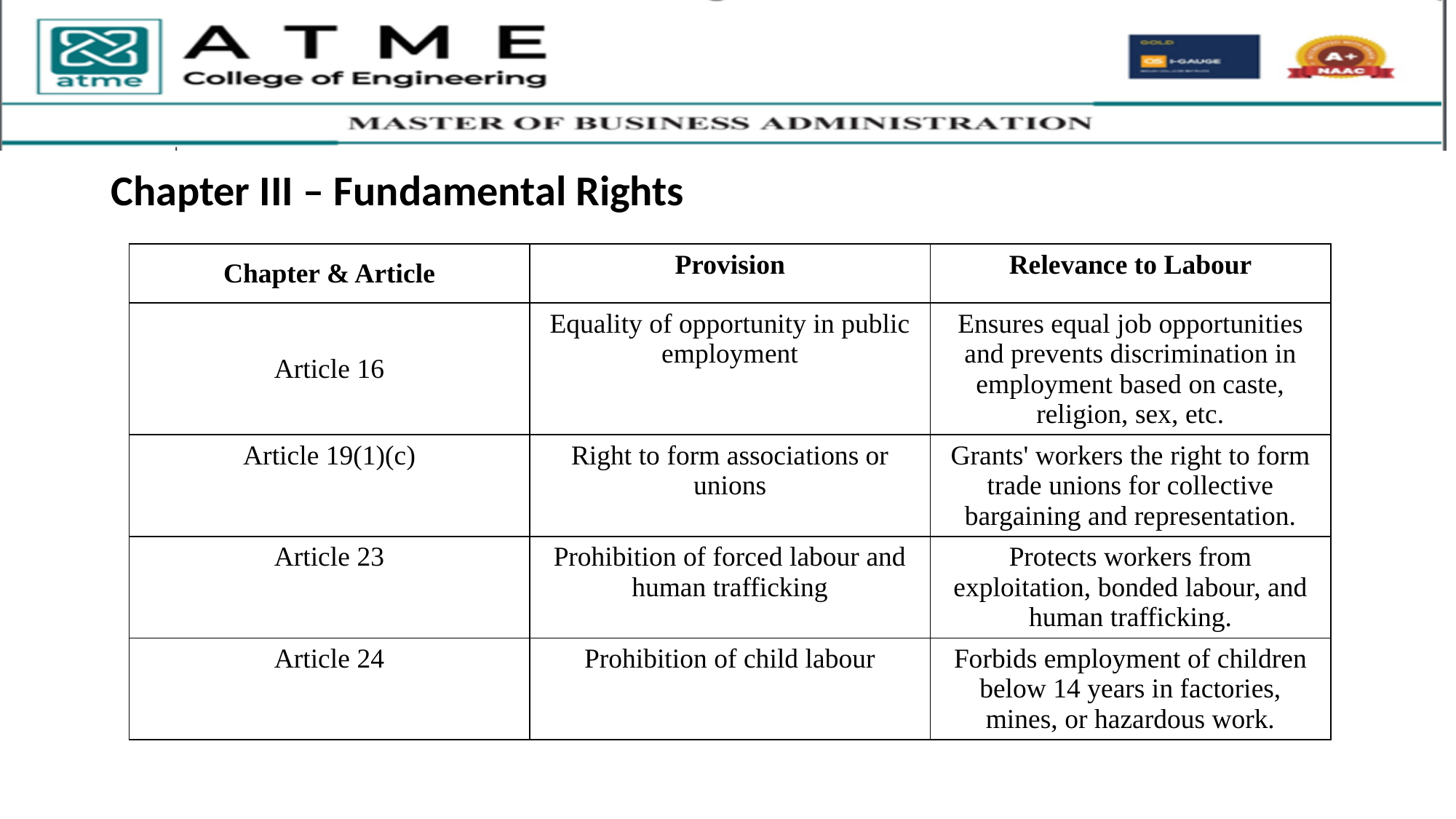

Chapter III – Fundamental Rights
| Chapter & Article | Provision | Relevance to Labour |
| --- | --- | --- |
| Article 16 | Equality of opportunity in public employment | Ensures equal job opportunities and prevents discrimination in employment based on caste, religion, sex, etc. |
| Article 19(1)(c) | Right to form associations or unions | Grants' workers the right to form trade unions for collective bargaining and representation. |
| Article 23 | Prohibition of forced labour and human trafficking | Protects workers from exploitation, bonded labour, and human trafficking. |
| Article 24 | Prohibition of child labour | Forbids employment of children below 14 years in factories, mines, or hazardous work. |